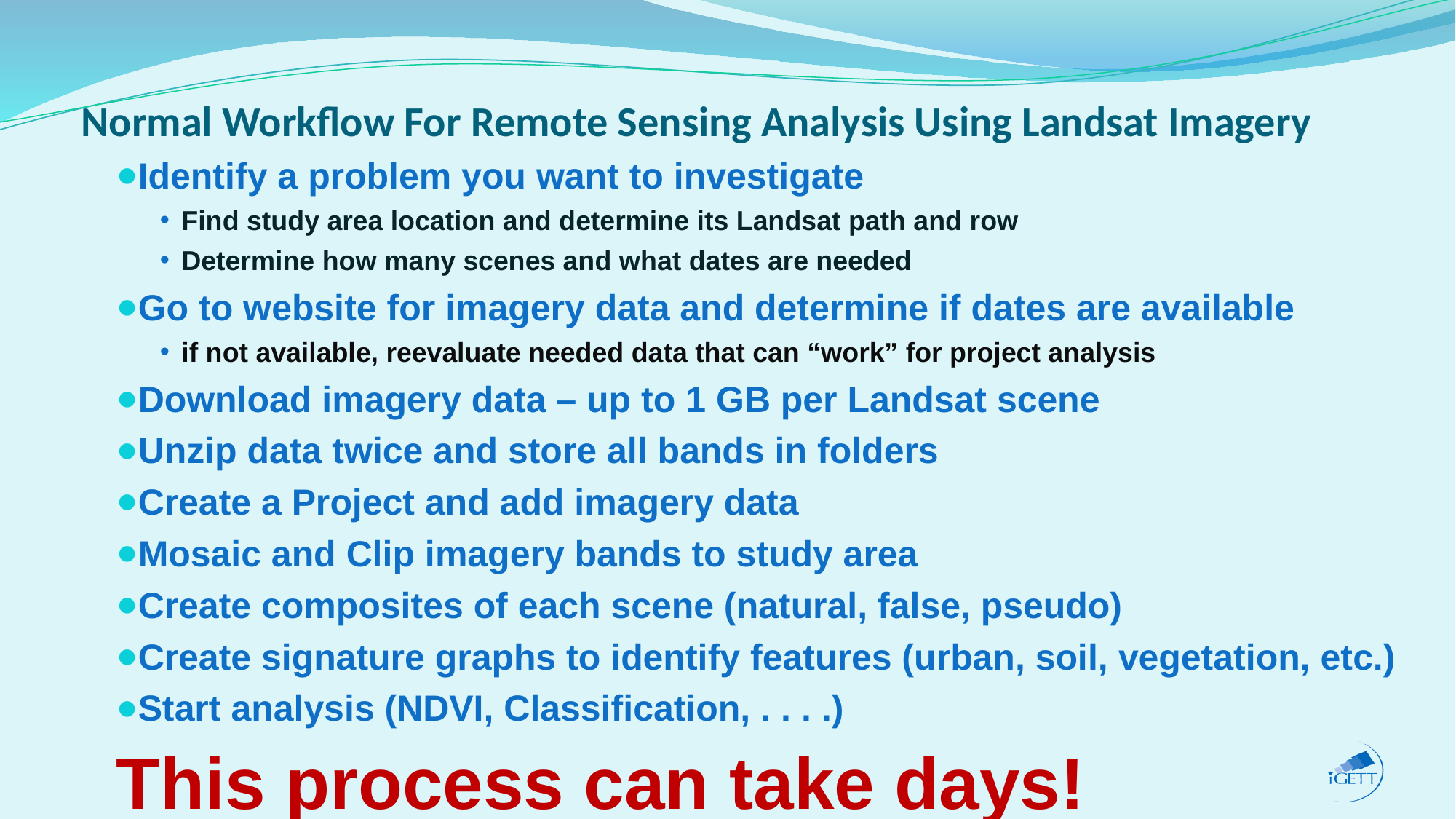

# Normal Workflow For Remote Sensing Analysis Using Landsat Imagery
Identify a problem you want to investigate
 Find study area location and determine its Landsat path and row
 Determine how many scenes and what dates are needed
Go to website for imagery data and determine if dates are available
 if not available, reevaluate needed data that can “work” for project analysis
Download imagery data – up to 1 GB per Landsat scene
Unzip data twice and store all bands in folders
Create a Project and add imagery data
Mosaic and Clip imagery bands to study area
Create composites of each scene (natural, false, pseudo)
Create signature graphs to identify features (urban, soil, vegetation, etc.)
Start analysis (NDVI, Classification, . . . .)
This process can take days!